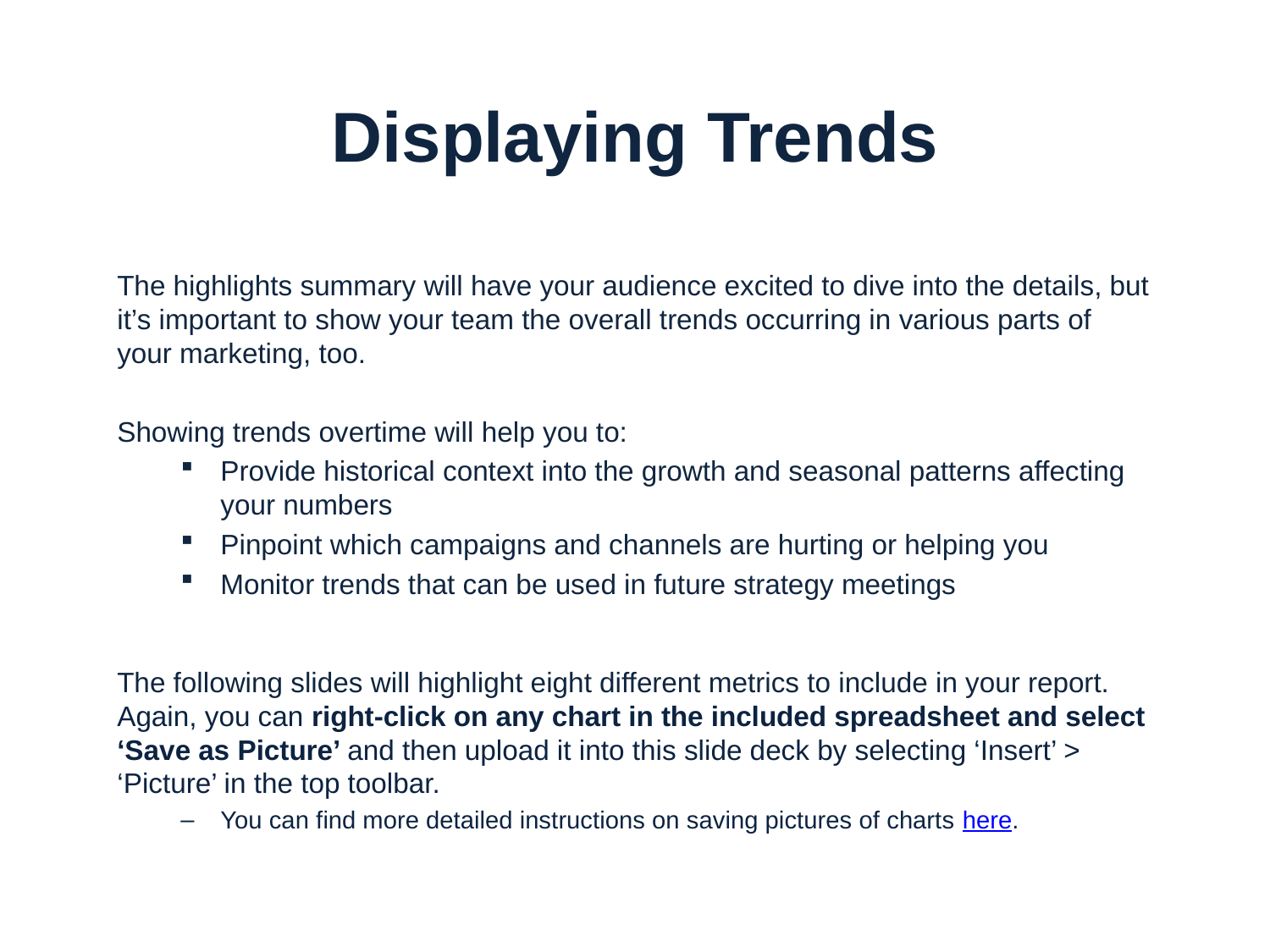

# Displaying Trends
The highlights summary will have your audience excited to dive into the details, but it’s important to show your team the overall trends occurring in various parts of your marketing, too.

Showing trends overtime will help you to:
Provide historical context into the growth and seasonal patterns affecting your numbers
Pinpoint which campaigns and channels are hurting or helping you
Monitor trends that can be used in future strategy meetings

The following slides will highlight eight different metrics to include in your report. Again, you can right-click on any chart in the included spreadsheet and select ‘Save as Picture’ and then upload it into this slide deck by selecting ‘Insert’ > ‘Picture’ in the top toolbar.
You can find more detailed instructions on saving pictures of charts here.